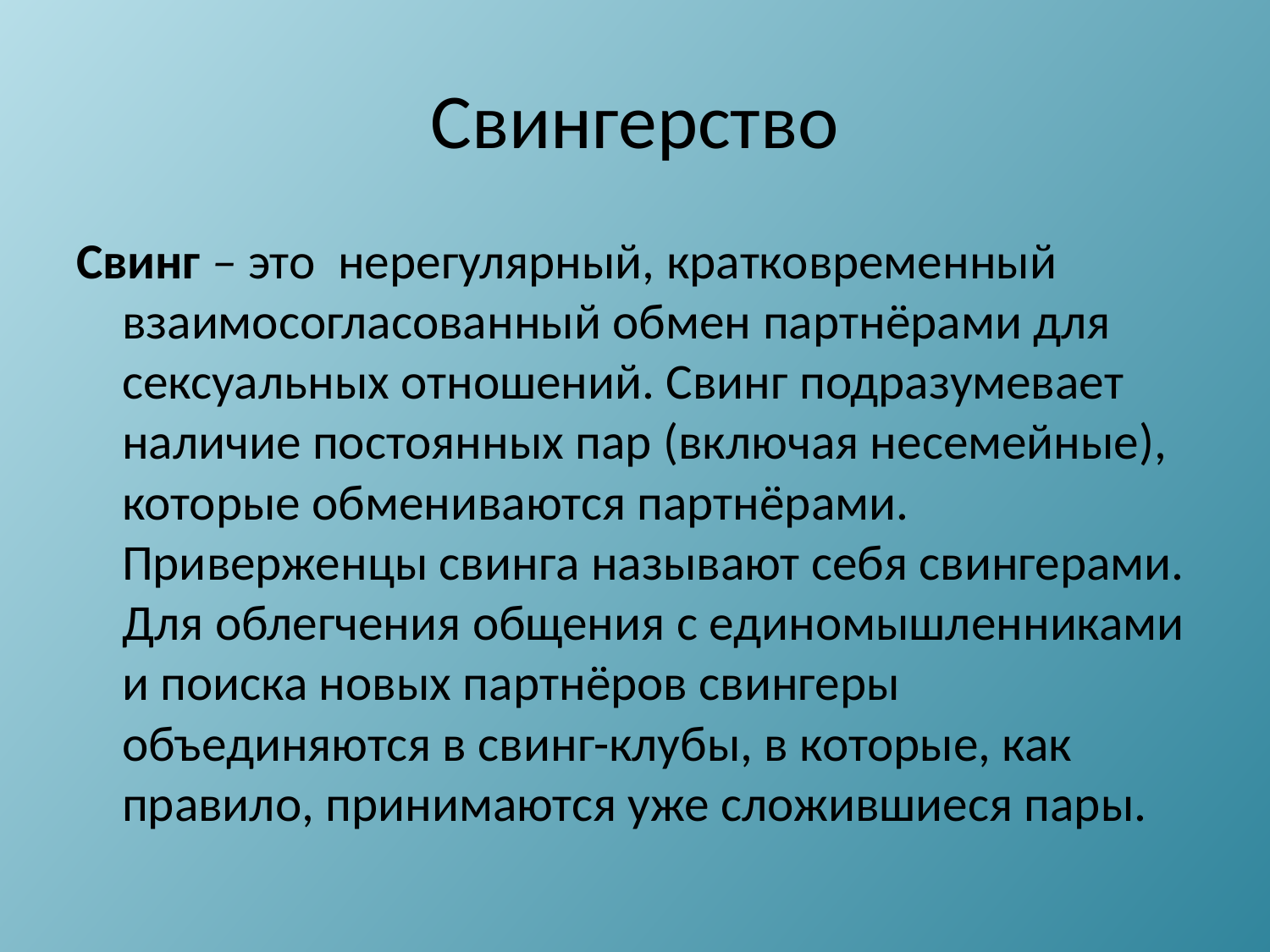

# Свингерство
Свинг – это  нерегулярный, кратковременный взаимосогласованный обмен партнёрами для сексуальных отношений. Свинг подразумевает наличие постоянных пар (включая несемейные), которые обмениваются партнёрами. Приверженцы свинга называют себя свингерами. Для облегчения общения с единомышленниками и поиска новых партнёров свингеры объединяются в свинг-клубы, в которые, как правило, принимаются уже сложившиеся пары.